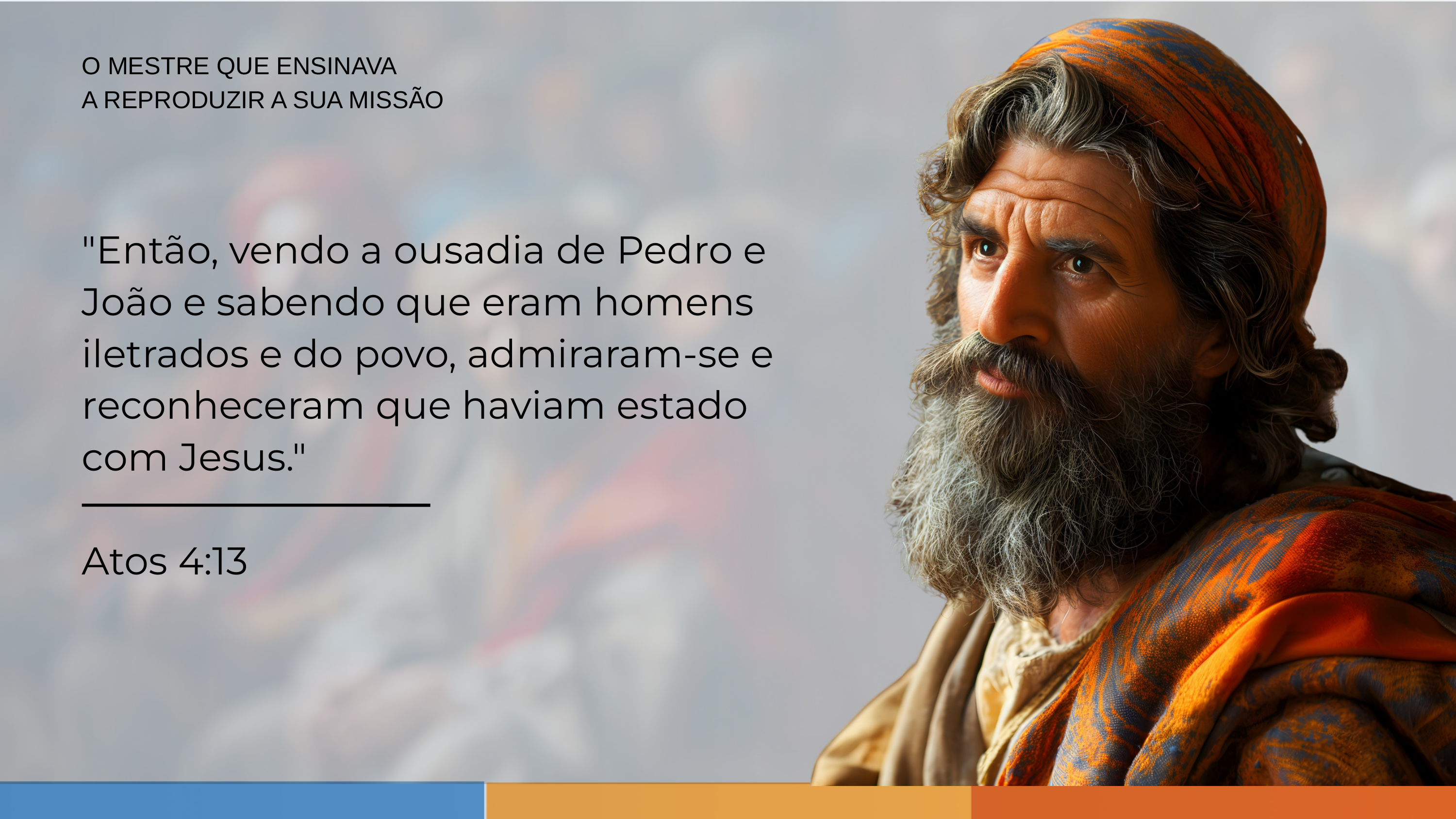

O MESTRE QUE ENSINAVA
A REPRODUZIR A SUA MISSÃO
"Então, vendo a ousadia de Pedro e João e sabendo que eram homens
iletrados e do povo, admiraram-se e reconheceram que haviam estado com Jesus."

Atos 4:13